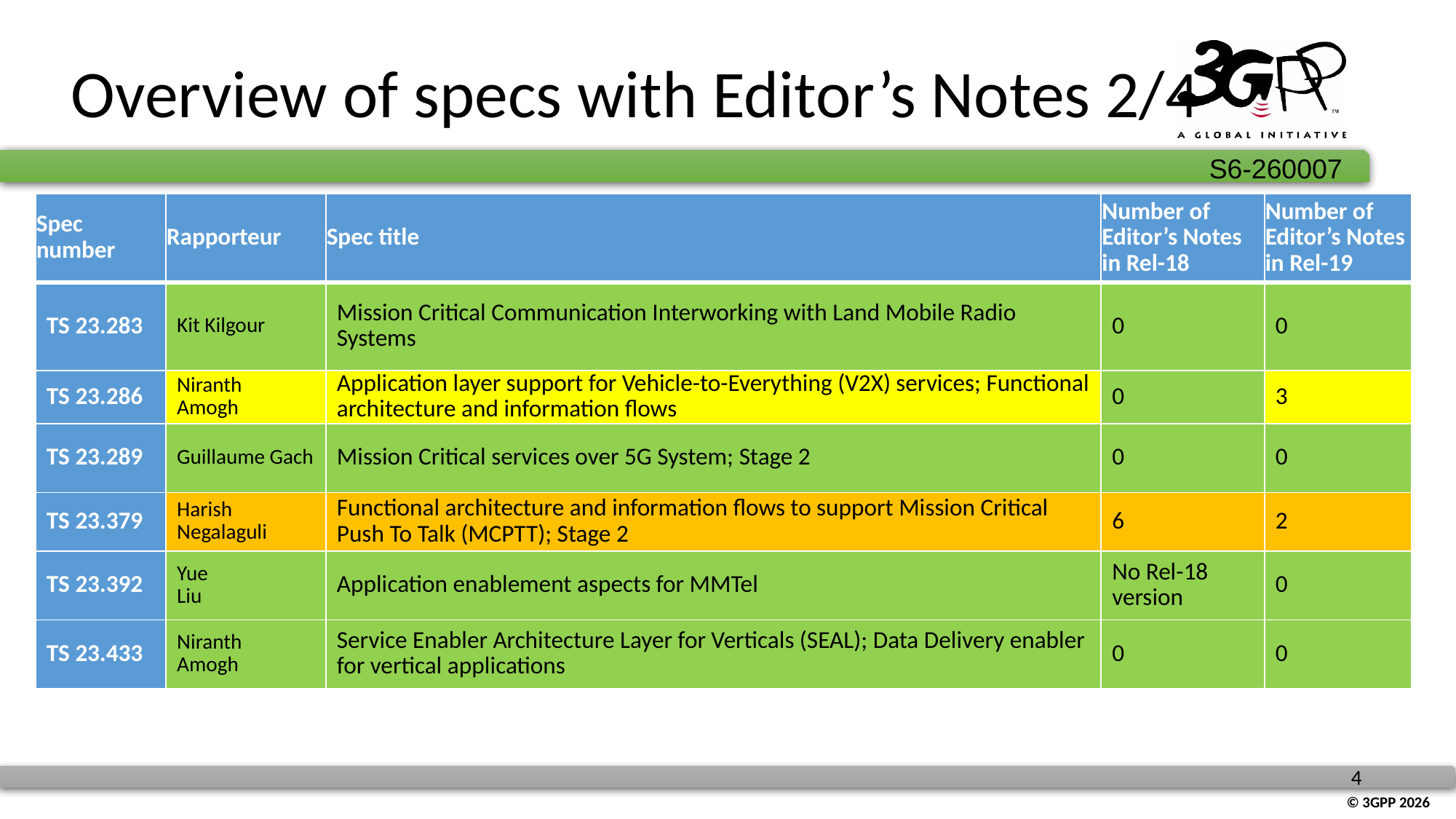

# Overview of specs with Editor’s Notes 2/4
| Spec number | Rapporteur | Spec title | Number of Editor’s Notes in Rel-18 | Number of Editor’s Notes in Rel-19 |
| --- | --- | --- | --- | --- |
| TS 23.283 | Kit Kilgour | Mission Critical Communication Interworking with Land Mobile Radio Systems | 0 | 0 |
| TS 23.286 | Niranth Amogh | Application layer support for Vehicle-to-Everything (V2X) services; Functional architecture and information flows | 0 | 3 |
| TS 23.289 | Guillaume Gach | Mission Critical services over 5G System; Stage 2 | 0 | 0 |
| TS 23.379 | Harish Negalaguli | Functional architecture and information flows to support Mission Critical Push To Talk (MCPTT); Stage 2 | 6 | 2 |
| TS 23.392 | Yue Liu | Application enablement aspects for MMTel | No Rel-18 version | 0 |
| TS 23.433 | Niranth Amogh | Service Enabler Architecture Layer for Verticals (SEAL); Data Delivery enabler for vertical applications | 0 | 0 |